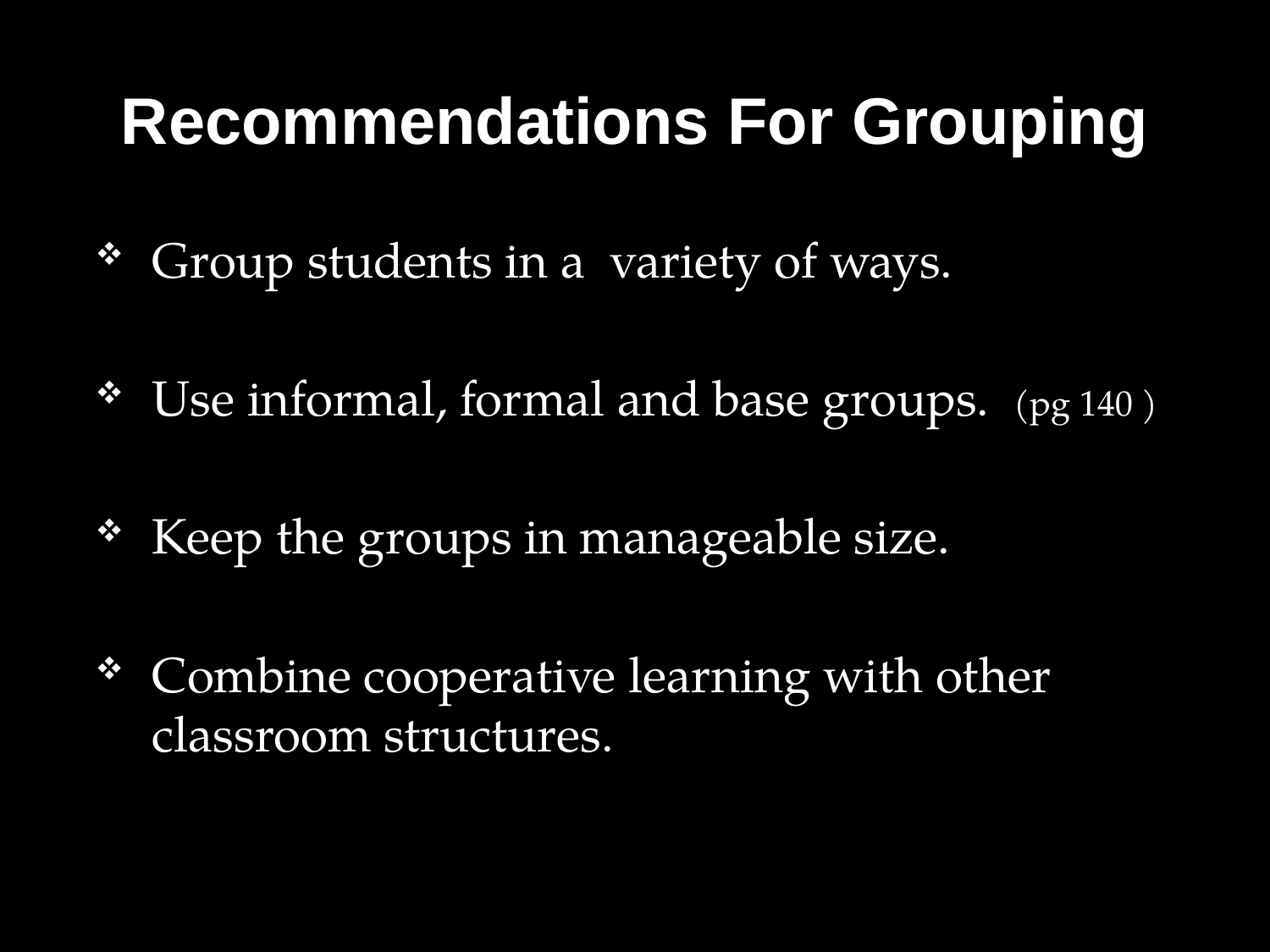

# Recommendations For Grouping
Group students in a  variety of ways.

Use informal, formal and base groups.  (pg 140 )

Keep the groups in manageable size.

Combine cooperative learning with other classroom structures.